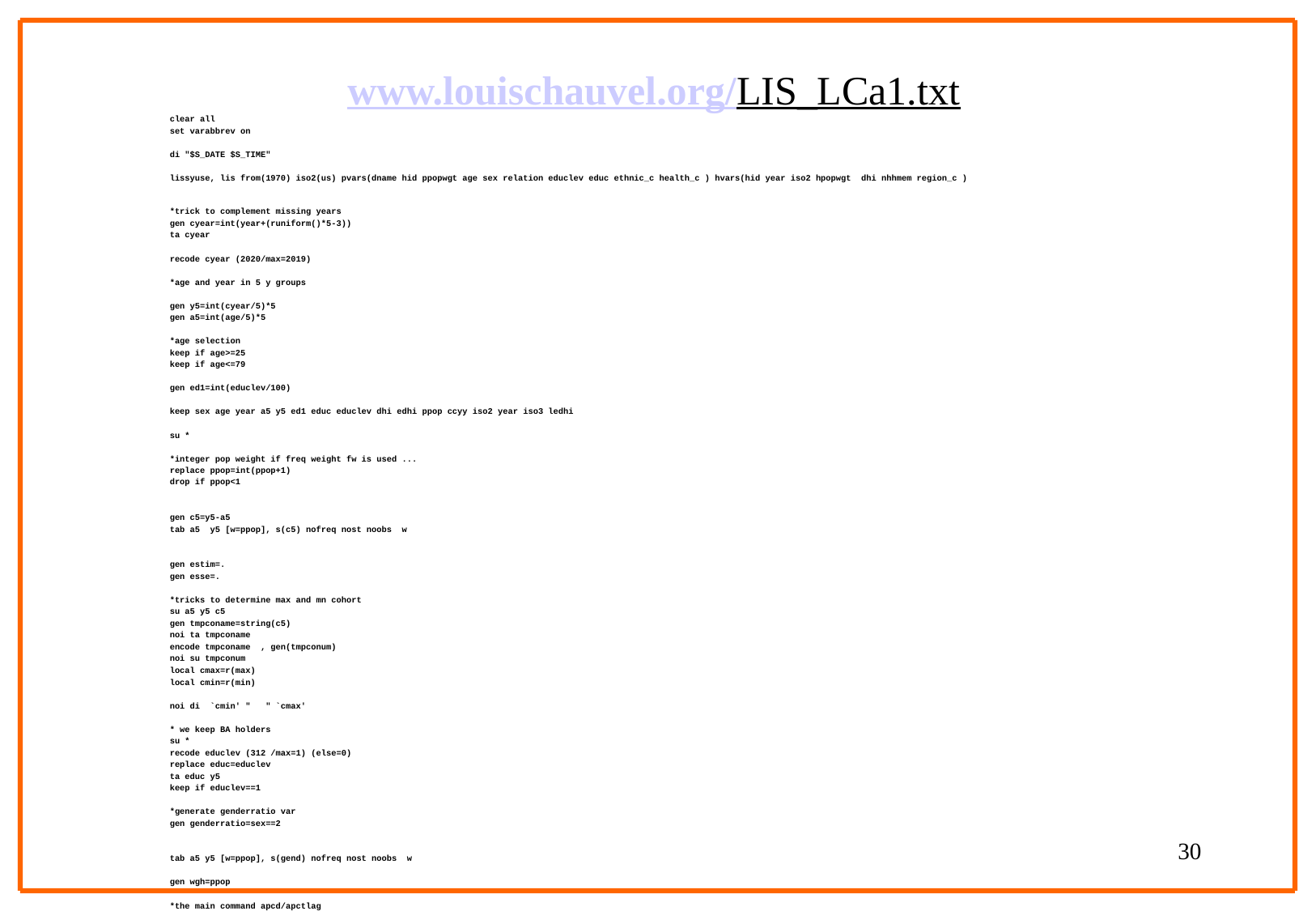

#
www.louischauvel.org/LIS_LCa1.txt
clear all
set varabbrev on

di "$S_DATE $S_TIME"

lissyuse, lis from(1970) iso2(us) pvars(dname hid ppopwgt age sex relation educlev educ ethnic_c health_c ) hvars(hid year iso2 hpopwgt  dhi nhhmem region_c )

*trick to complement missing years
gen cyear=int(year+(runiform()*5-3))
ta cyear

recode cyear (2020/max=2019)

*age and year in 5 y groups

gen y5=int(cyear/5)*5
gen a5=int(age/5)*5

*age selection
keep if age>=25
keep if age<=79

gen ed1=int(educlev/100)

keep sex age year a5 y5 ed1 educ educlev dhi edhi ppop ccyy iso2 year iso3 ledhi

su *

*integer pop weight if freq weight fw is used ...
replace ppop=int(ppop+1)
drop if ppop<1

gen c5=y5-a5
tab a5  y5 [w=ppop], s(c5) nofreq nost noobs  w

gen estim=.
gen esse=.

*tricks to determine max and mn cohort
su a5 y5 c5
gen tmpconame=string(c5)
noi ta tmpconame
encode tmpconame  , gen(tmpconum)
noi su tmpconum
local cmax=r(max)
local cmin=r(min)

noi di  `cmin' "   " `cmax'

* we keep BA holders
su *
recode educlev (312 /max=1) (else=0)
replace educ=educlev
ta educ y5
keep if educlev==1

*generate genderratio var
gen genderratio=sex==2

tab a5 y5 [w=ppop], s(gend) nofreq nost noobs  w

gen wgh=ppop

*the main command apcd/apctlag

apcd genderratio  [pw=wgh] , age(a5) period(y5) f(bin) l(logit)
*apctlag genderratio  [pw=wgh] , age(a5) period(y5) f(bin) l(logit)

eret li
capt drop *apc*

*retrieve the matrix coefficients for graphics
* many tricks ahead...

mat a=e(b)
mat A=a'
mat li A
mat V=e(V)

local dmax=   `cmax'-2
forvalues j=1/`dmax' {
local k=   `j'+`cmin'
replace estim = A[`j',1] if tmpconum==`k'
replace esse = sqrt(V[`j',`j'])  if tmpconum==`k'
}
capt drop tmp*

collapse estim  esse [w=ppop] , by(c5 )
keep if est!=.

gen sup=est+2*esse
gen inf=est-2*esse

tabstat est sup inf  , by(c5)

twoway (line est c5) (line sup c5) (line inf c5), legend(off)

graphexportpdf $mypdf/graphteststata.pdf, replace

di "$S_DATE $S_TIME"

30